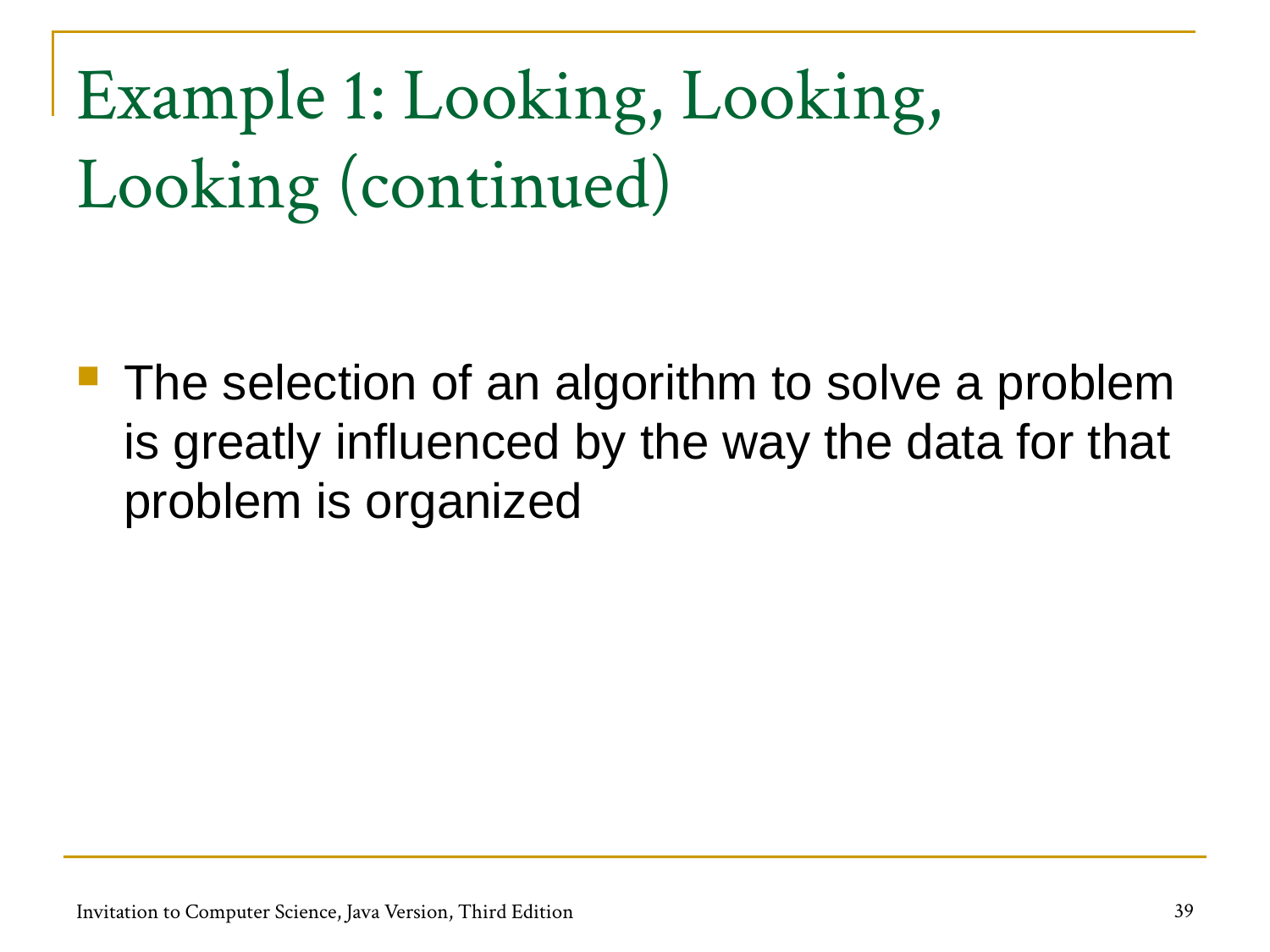

# Example 1: Looking, Looking, Looking (continued)

The selection of an algorithm to solve a problem is greatly influenced by the way the data for that problem is organized

39
Invitation to Computer Science, Java Version, Third Edition